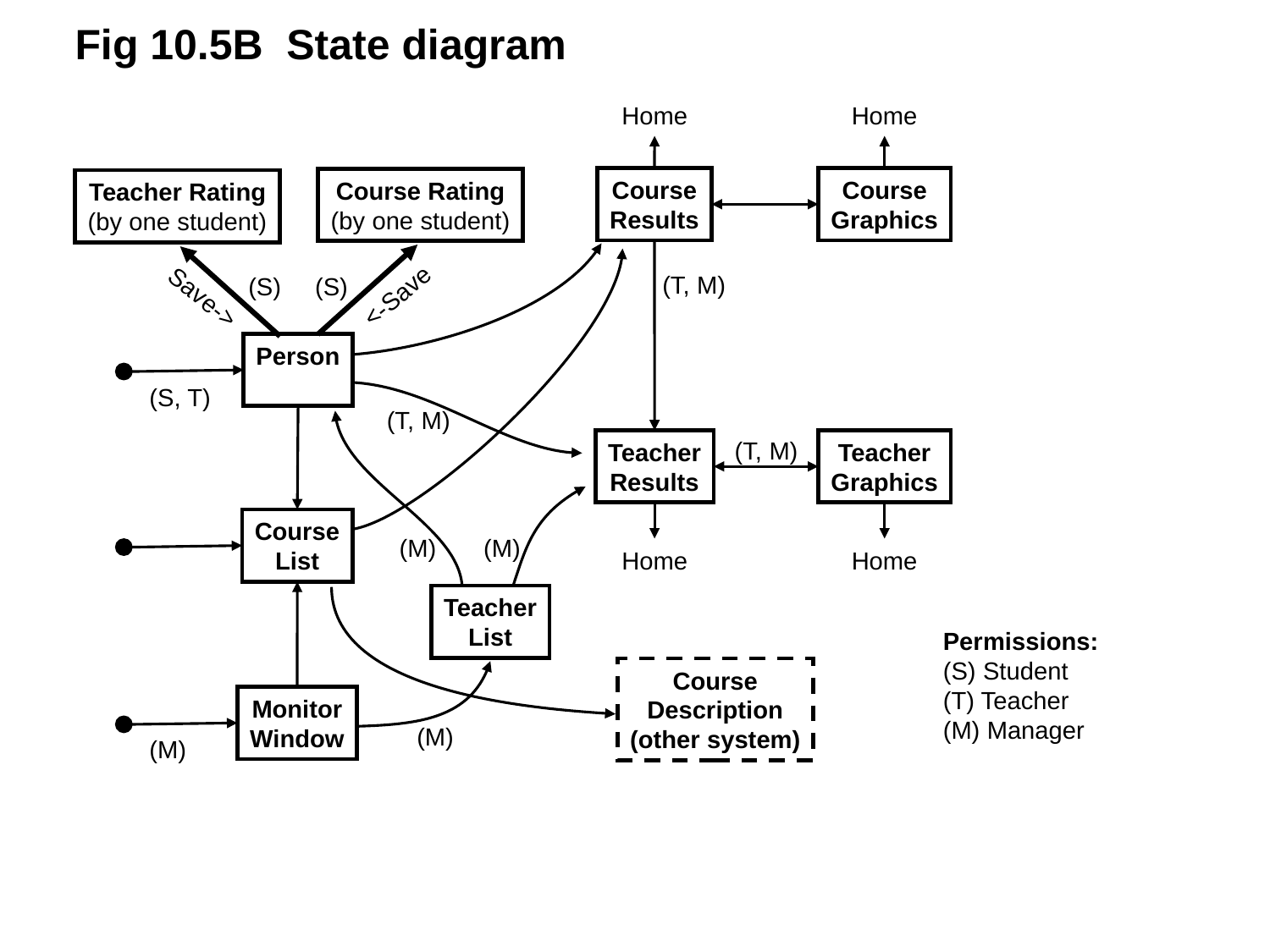

Fig 10.5B  State diagram
Home
Home
Course
Results
Course
Graphics
Course Rating
(by one student)
Teacher Rating
(by one student)

(T, M)
(S)
(S)
<-Save
Save->
Person

(S, T)

(T, M)

(T, M)
Teacher
Results
Teacher
Graphics

Course
List
(M)
(M)
Home
Home

Teacher
List

Permissions:
(S) Student
(T) Teacher
(M) Manager
Course
Description
(other system)

Monitor
Window
(M)

(M)